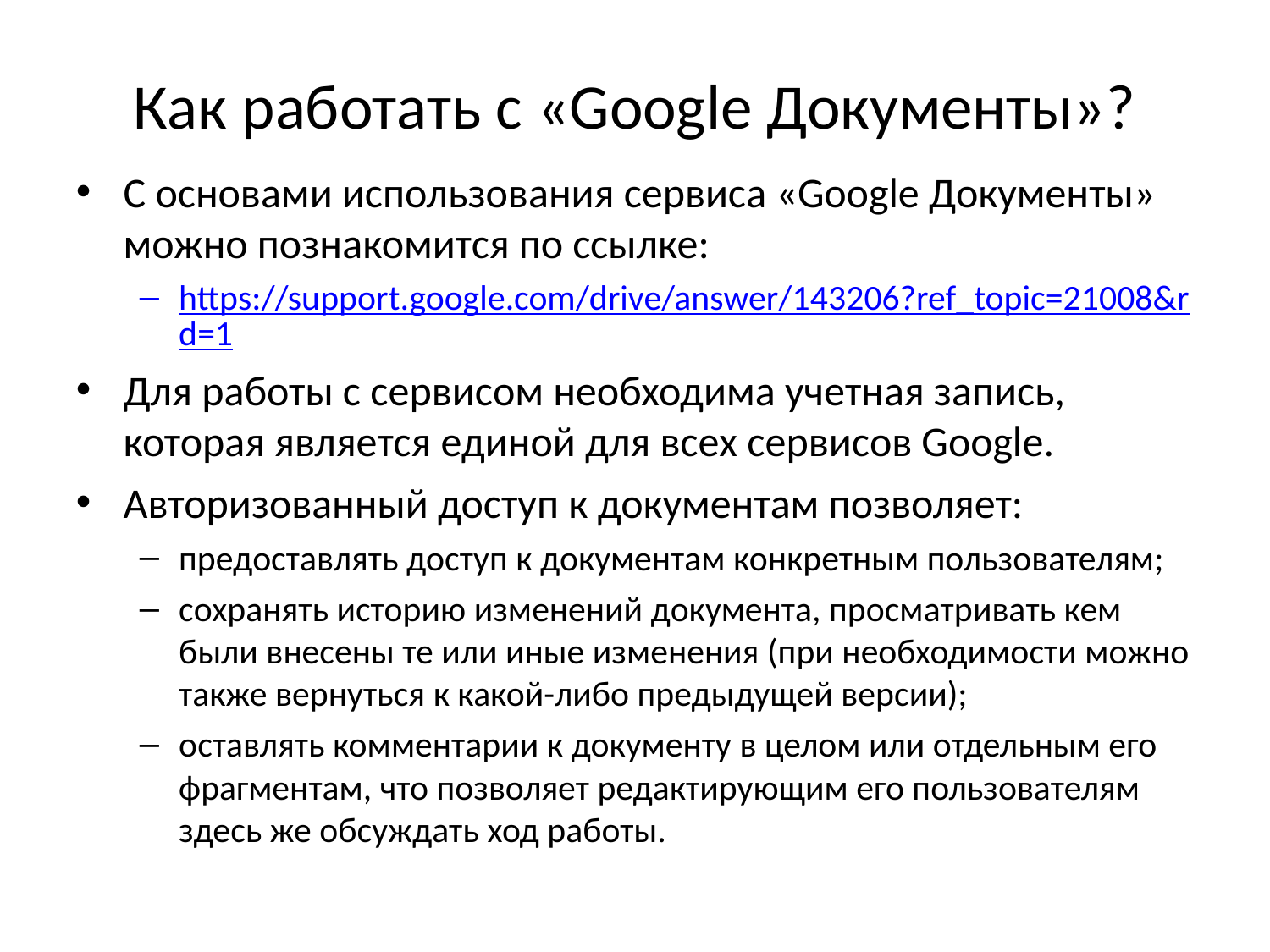

Как работать с «Google Документы»?
С основами использования сервиса «Google Документы» можно познакомится по ссылке:
https://support.google.com/drive/answer/143206?ref_topic=21008&rd=1
Для работы с сервисом необходима учетная запись, которая является единой для всех сервисов Google.
Авторизованный доступ к документам позволяет:
предоставлять доступ к документам конкретным пользователям;
сохранять историю изменений документа, просматривать кем были внесены те или иные изменения (при необходимости можно также вернуться к какой-либо предыдущей версии);
оставлять комментарии к документу в целом или отдельным его фрагментам, что позволяет редактирующим его пользователям здесь же обсуждать ход работы.